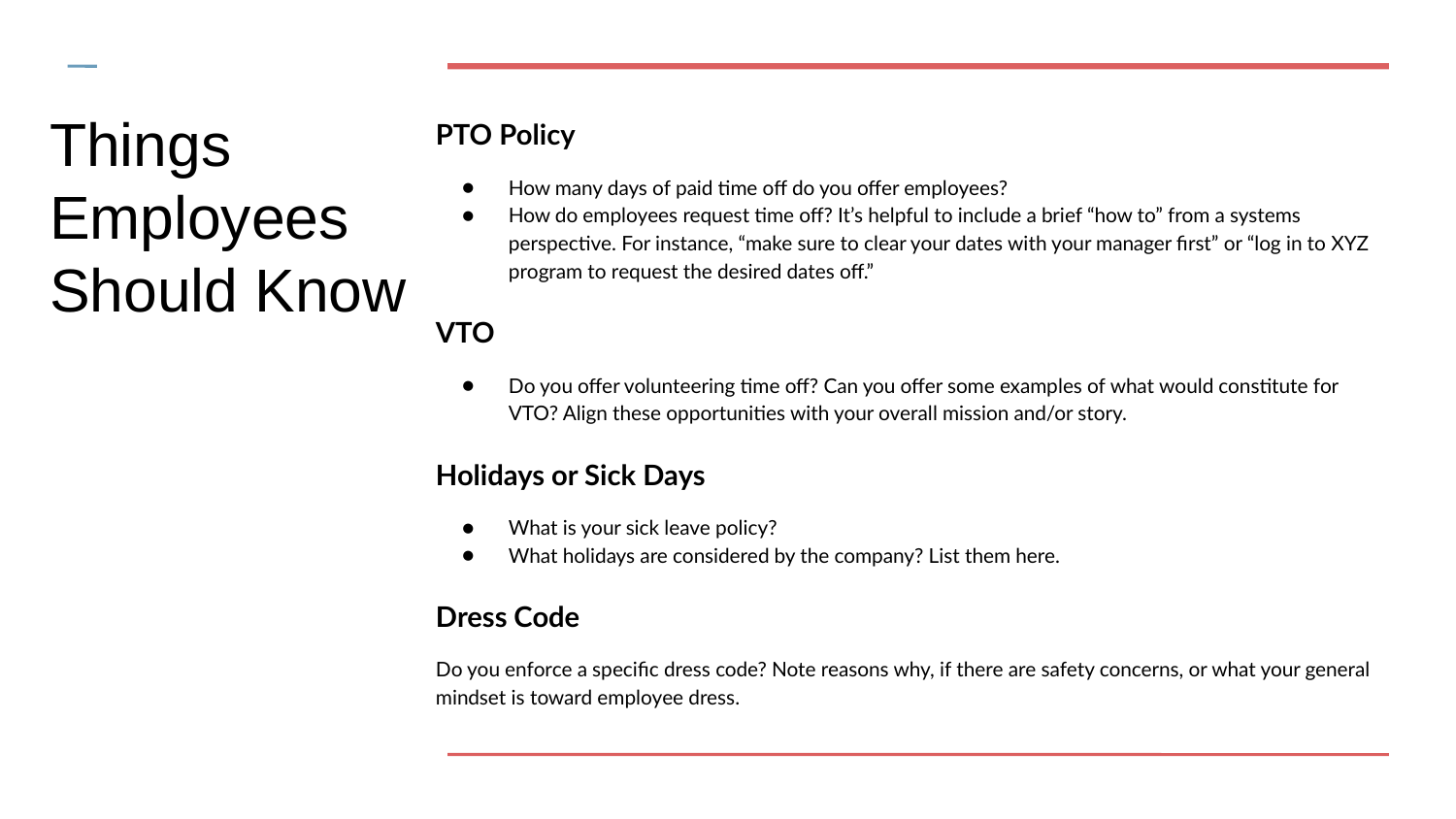

# Things Employees Should Know

PTO Policy
How many days of paid time off do you offer employees?
How do employees request time off? It’s helpful to include a brief “how to” from a systems perspective. For instance, “make sure to clear your dates with your manager first” or “log in to XYZ program to request the desired dates off.”
VTO
Do you offer volunteering time off? Can you offer some examples of what would constitute for VTO? Align these opportunities with your overall mission and/or story.
Holidays or Sick Days
What is your sick leave policy?
What holidays are considered by the company? List them here.
Dress Code
Do you enforce a specific dress code? Note reasons why, if there are safety concerns, or what your general mindset is toward employee dress.